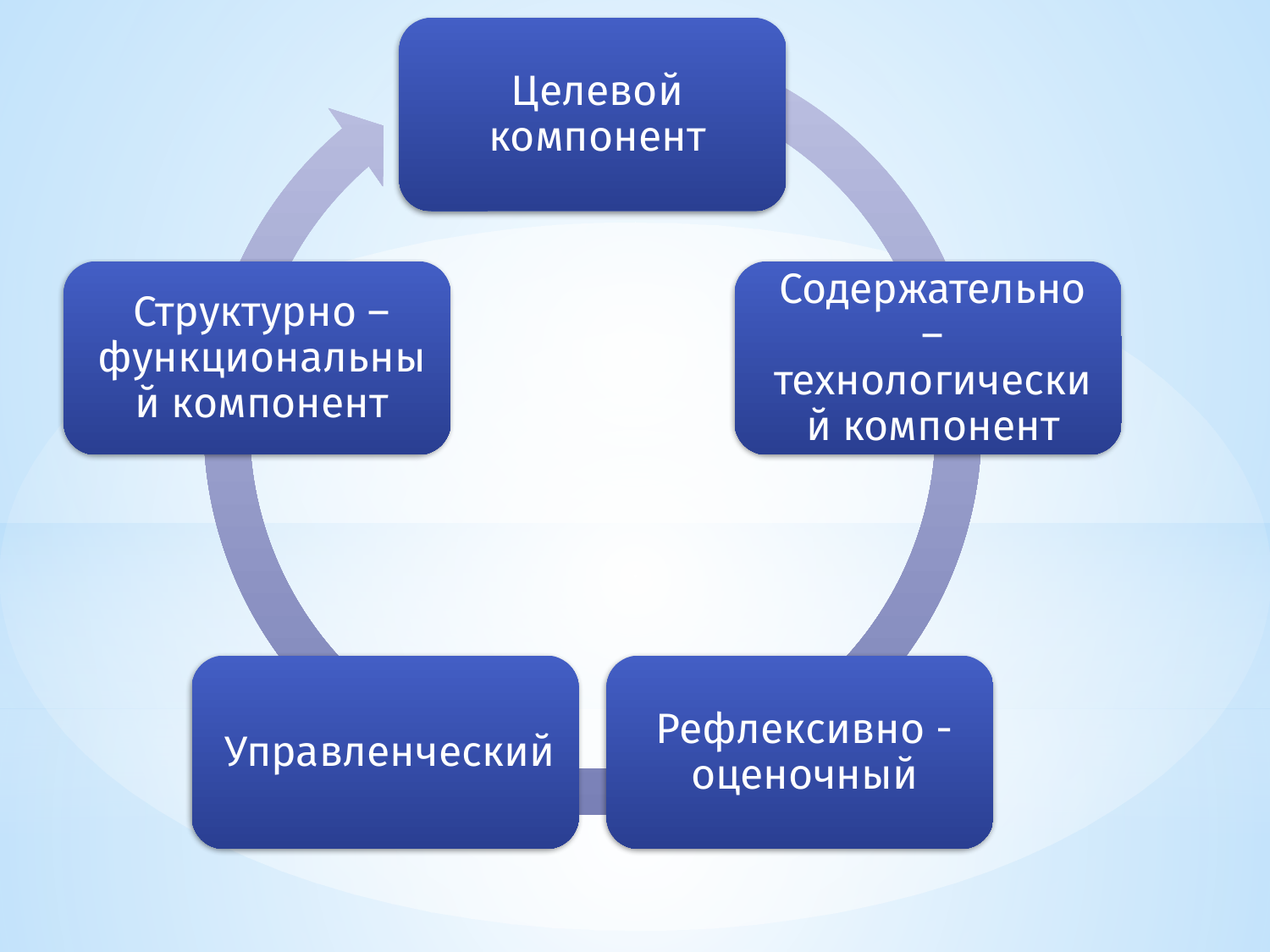

Целевой компонент
Содержательно – технологический компонент
Рефлексивно - оценочный
Управленческий
Структурно – функциональный компонент